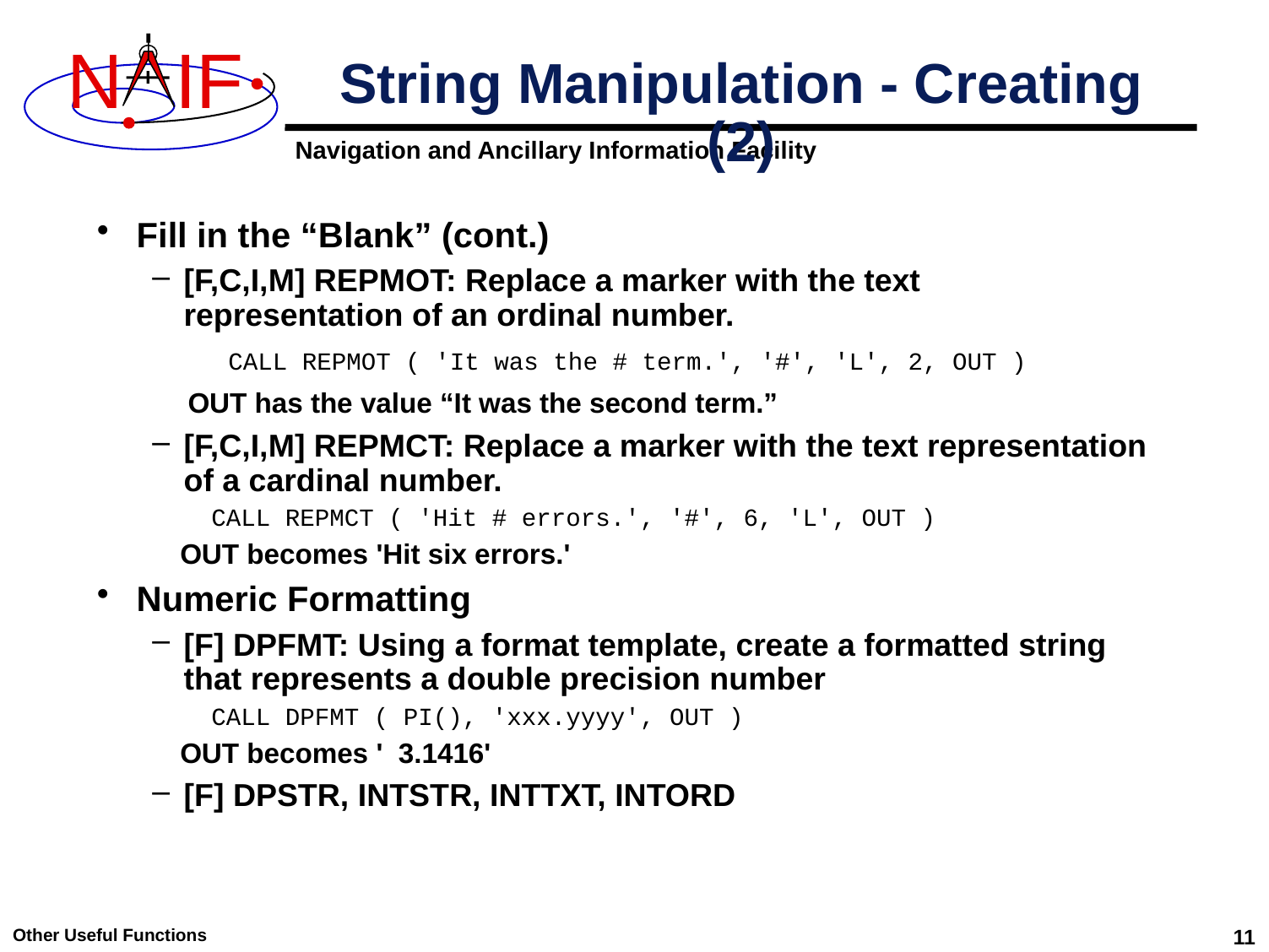

# String Manipulation - Creating (2)
Fill in the “Blank” (cont.)
[F,C,I,M] REPMOT: Replace a marker with the text representation of an ordinal number.
    CALL REPMOT ( 'It was the # term.', '#', 'L', 2, OUT )
    OUT has the value “It was the second term.”
[F,C,I,M] REPMCT: Replace a marker with the text representation of a cardinal number.
    CALL REPMCT ( 'Hit # errors.', '#', 6, 'L', OUT )
    OUT becomes 'Hit six errors.'
Numeric Formatting
[F] DPFMT: Using a format template, create a formatted string that represents a double precision number
    CALL DPFMT ( PI(), 'xxx.yyyy', OUT )
    OUT becomes '  3.1416'
[F] DPSTR, INTSTR, INTTXT, INTORD
Other Useful Functions
11